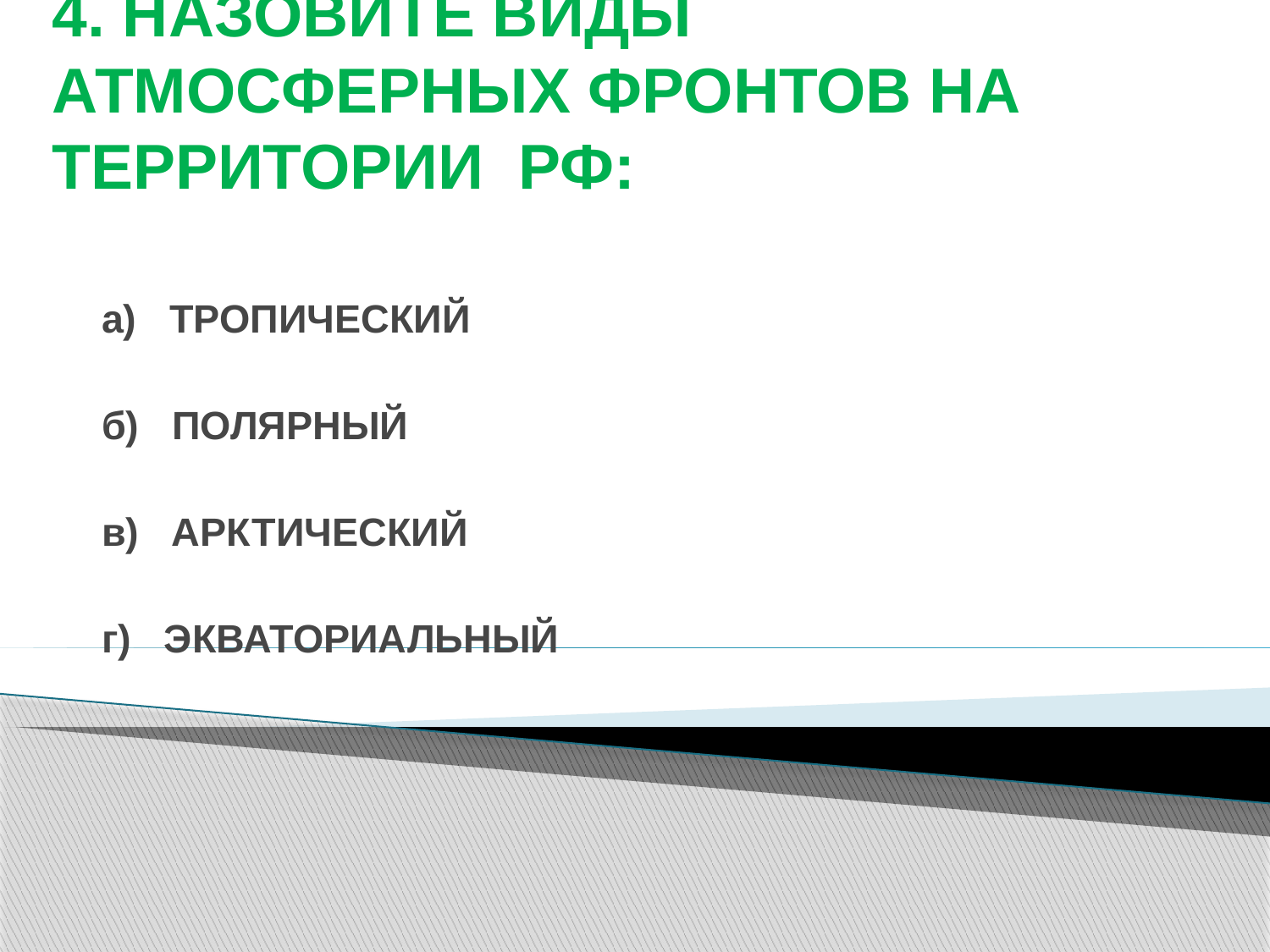

# 4. НАЗОВИТЕ ВИДЫ АТМОСФЕРНЫХ ФРОНТОВ НА ТЕРРИТОРИИ  РФ:
а)   ТРОПИЧЕСКИЙ

б)   ПОЛЯРНЫЙ

в)   АРКТИЧЕСКИЙ

г)   ЭКВАТОРИАЛЬНЫЙ